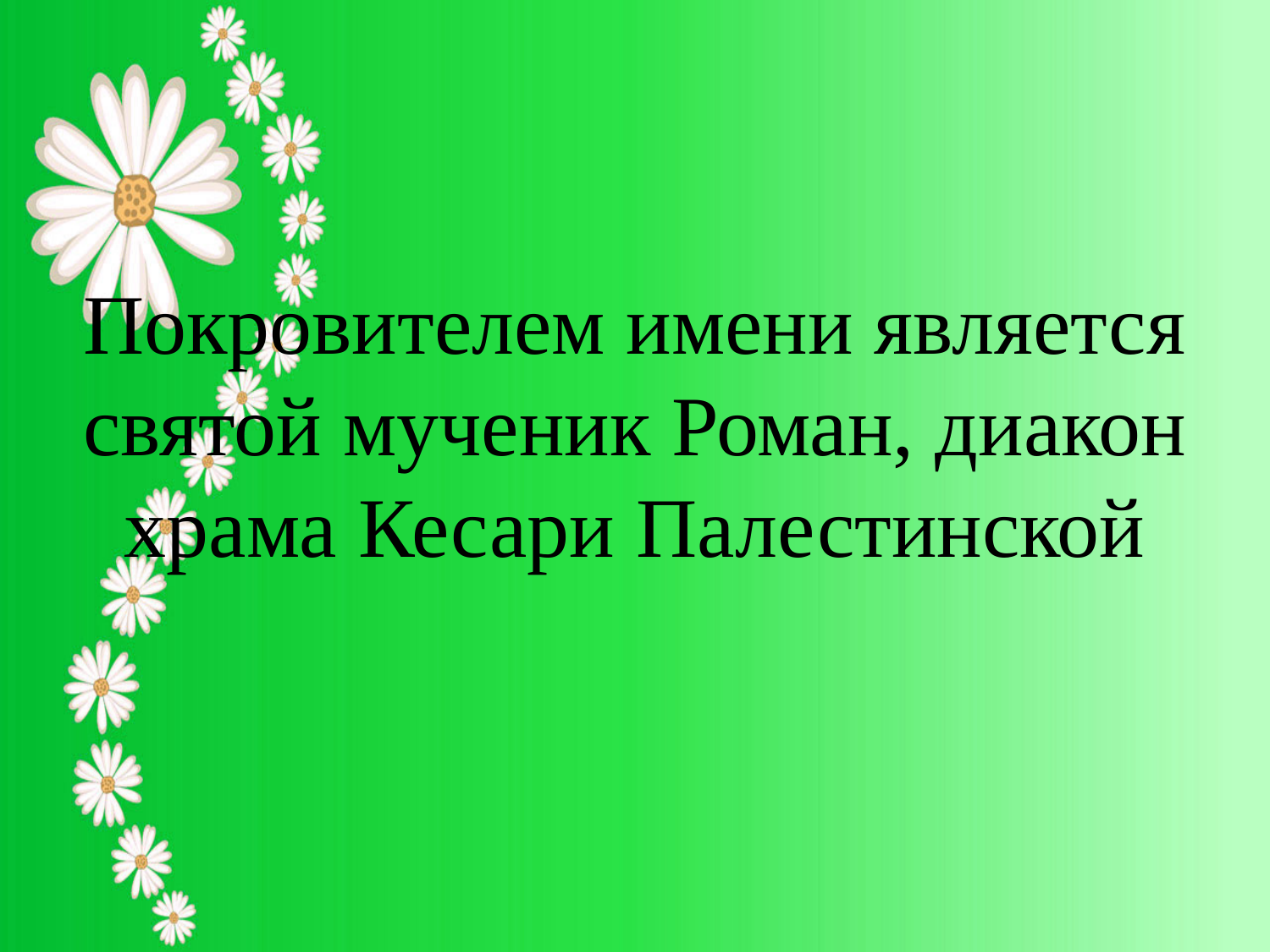

Покровителем имени является святой мученик Роман, диакон храма Кесари Палестинской